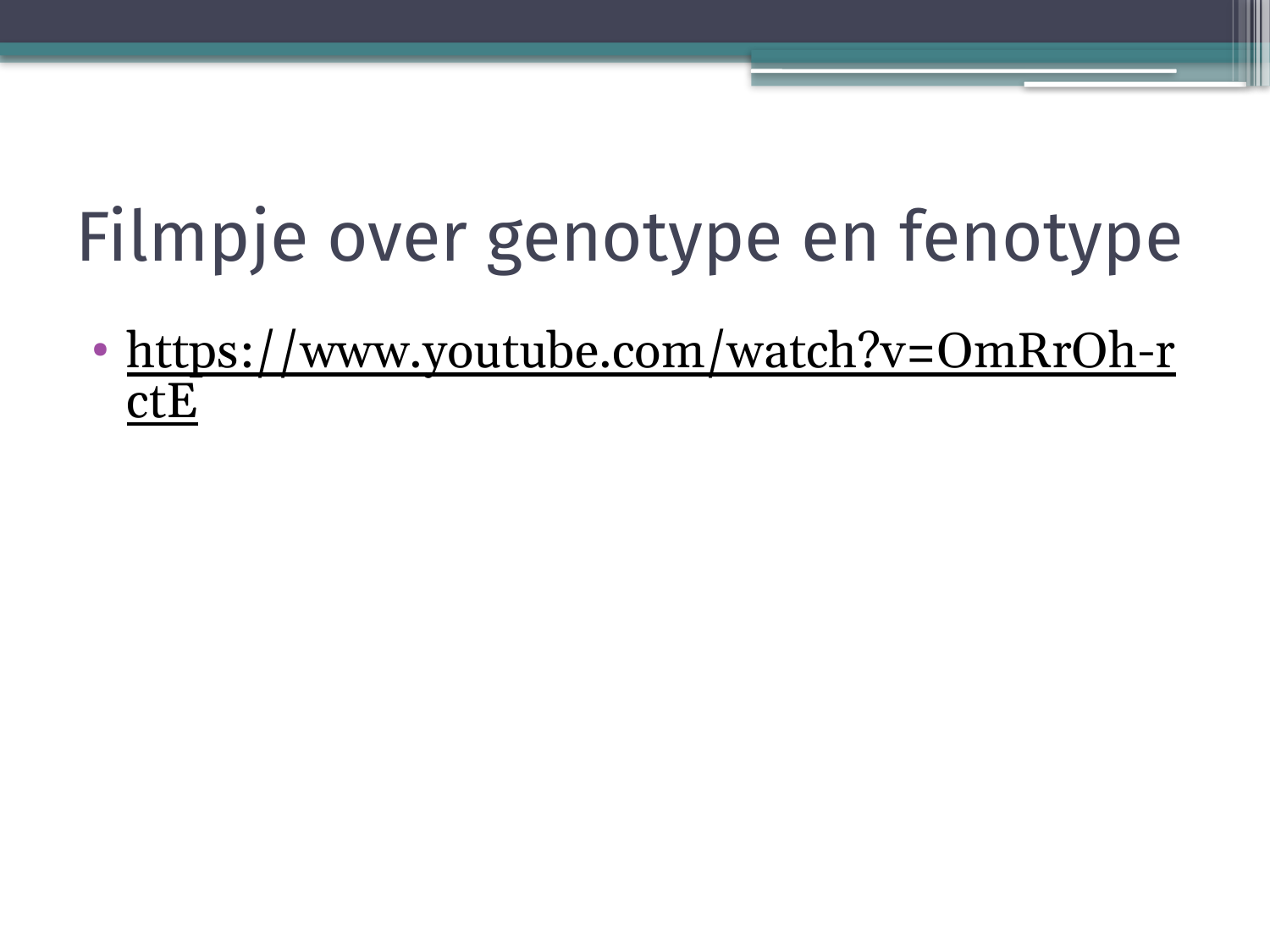

# Filmpje over genotype en fenotype
https://www.youtube.com/watch?v=OmRrOh-rctE